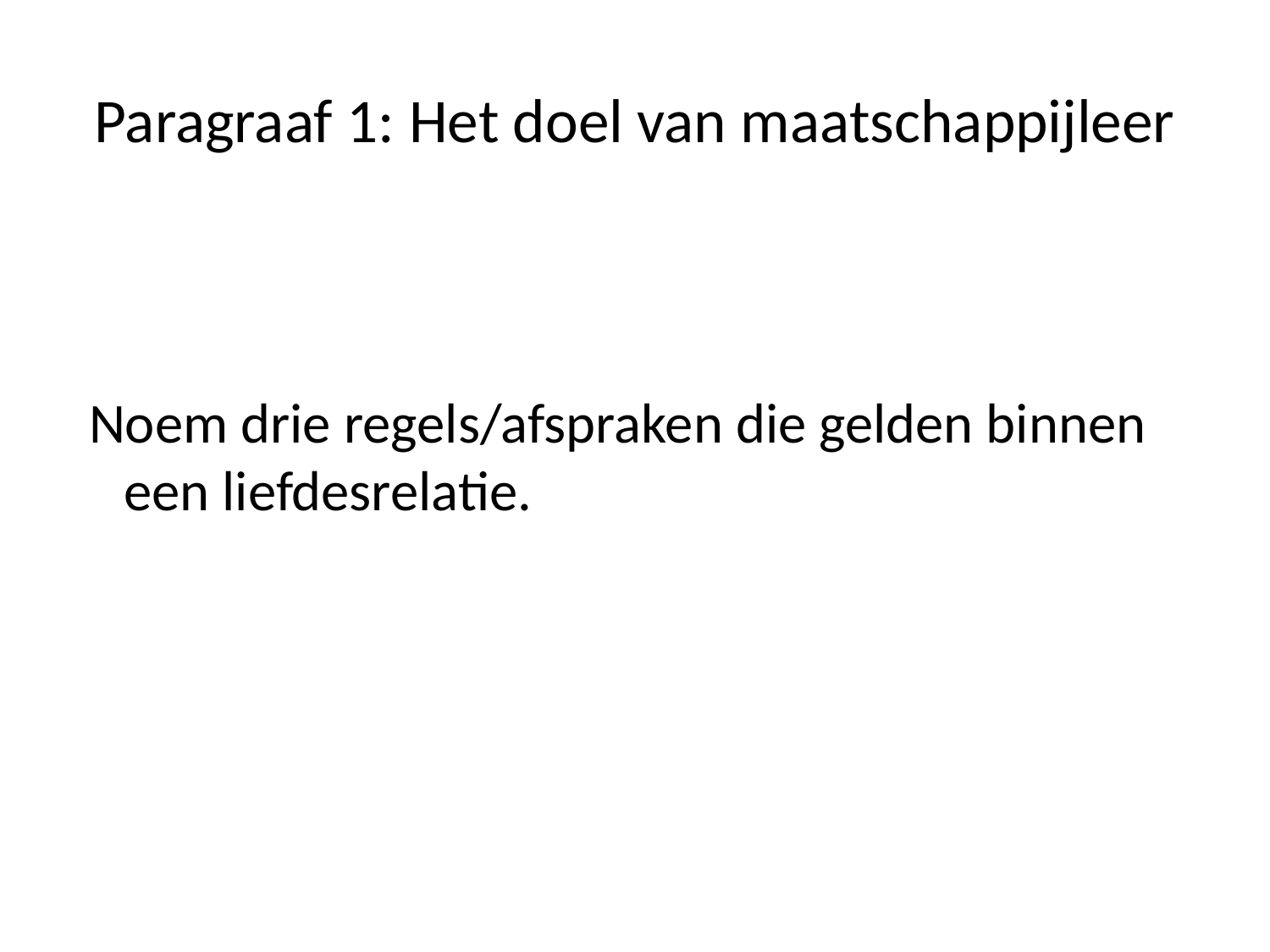

# Paragraaf 1: Het doel van maatschappijleer

 Noem drie regels/afspraken die gelden binnen een liefdesrelatie.